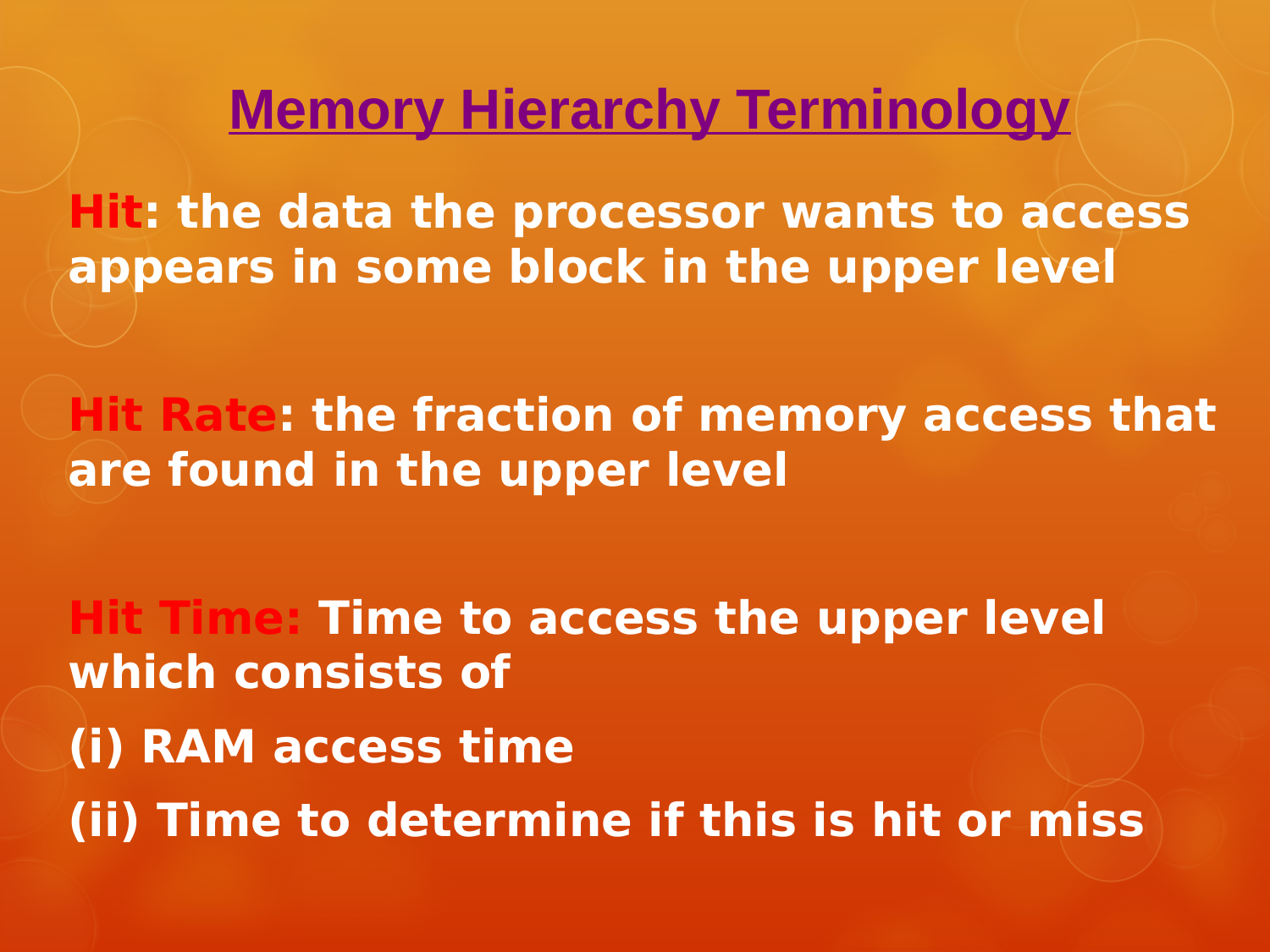

Memory Hierarchy Terminology
Hit: the data the processor wants to access appears in some block in the upper level

Hit Rate: the fraction of memory access that are found in the upper level

Hit Time: Time to access the upper level which consists of
(i) RAM access time
(ii) Time to determine if this is hit or miss